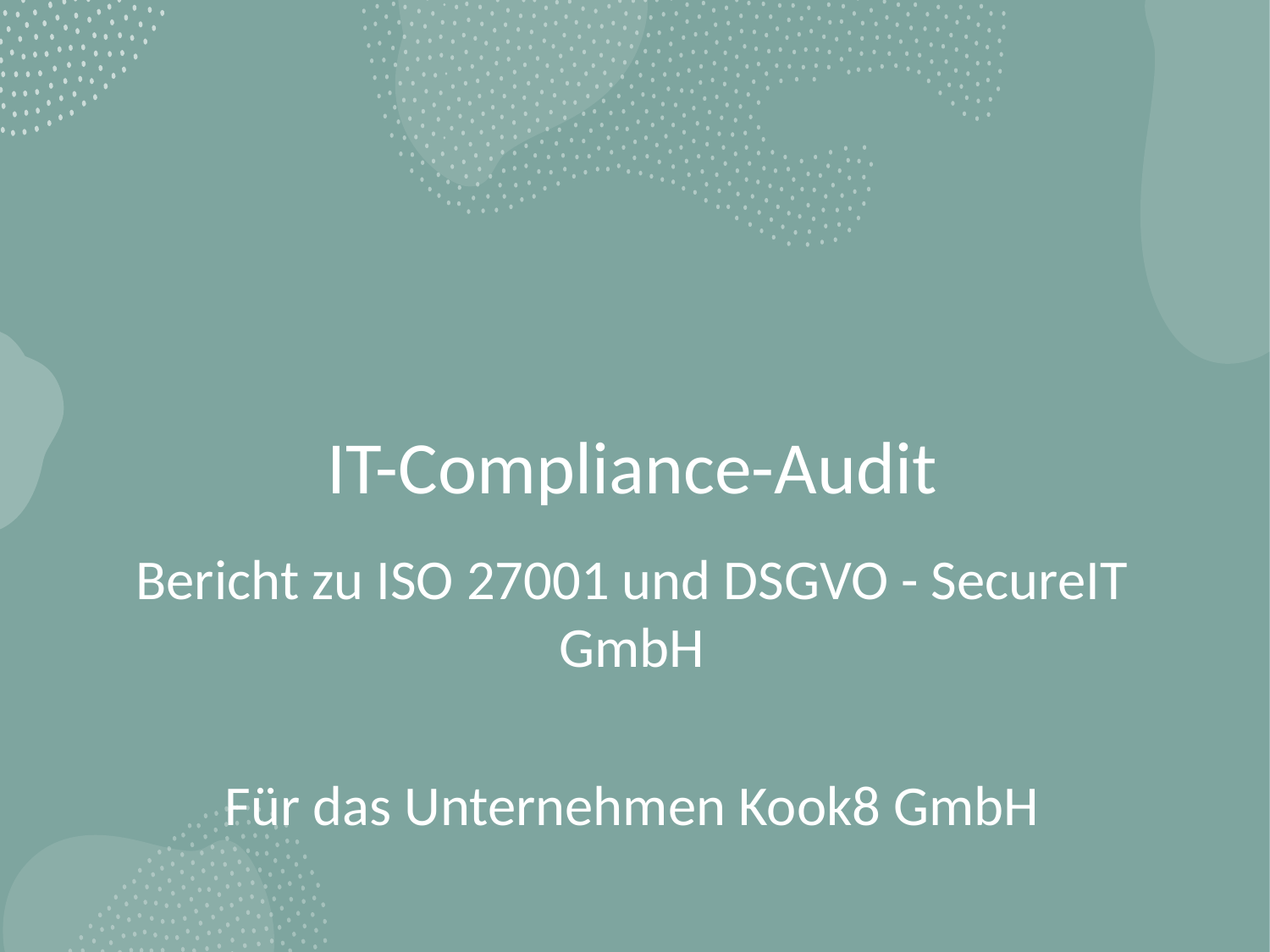

# IT-Compliance-Audit
Bericht zu ISO 27001 und DSGVO - SecureIT GmbH

Für das Unternehmen Kook8 GmbH